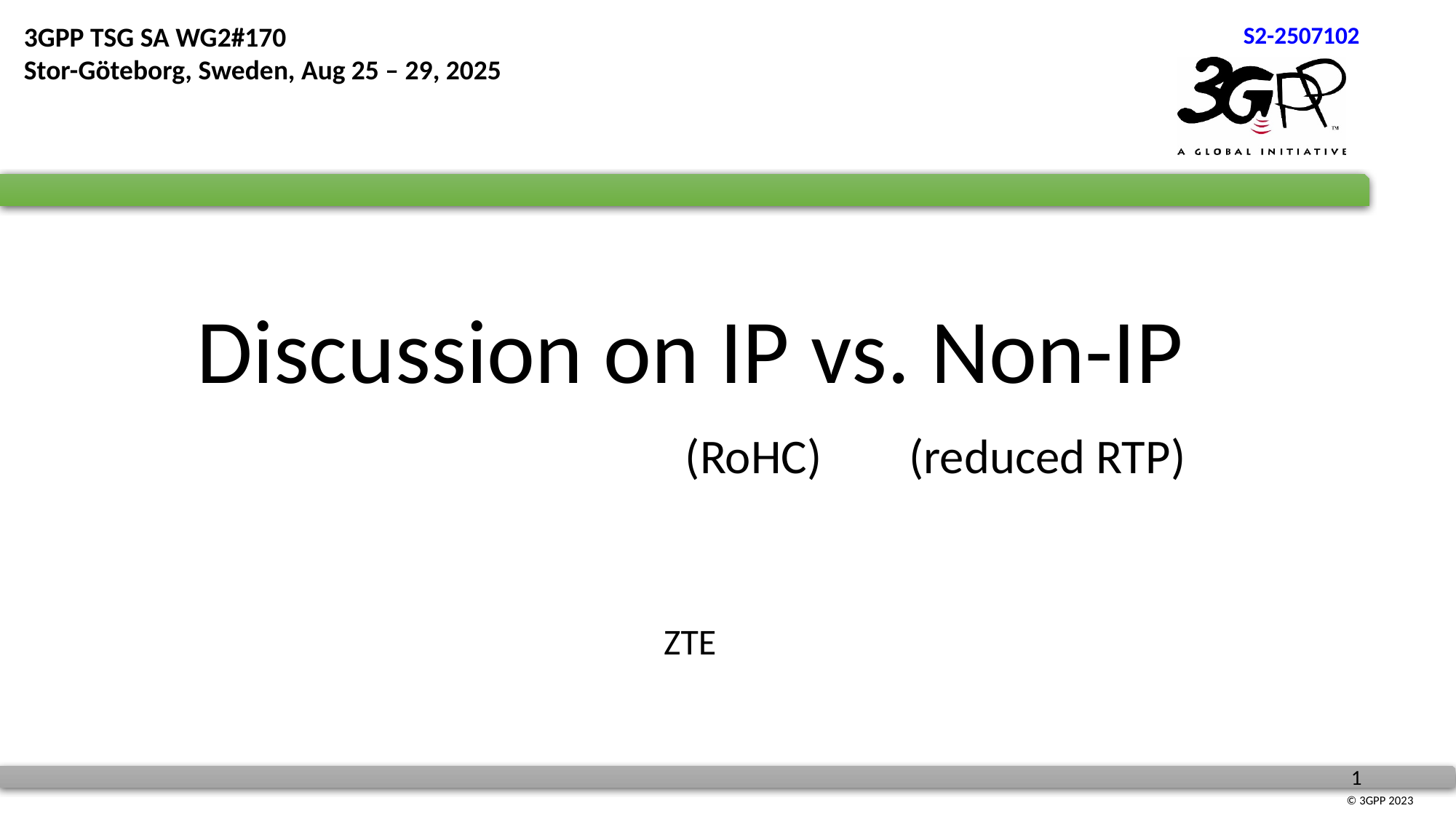

3GPP TSG SA WG2#170
Stor-Göteborg, Sweden, Aug 25 – 29, 2025
S2-2507102
                                             (RoHC)        (reduced RTP)
# Discussion on IP vs. Non-IP
ZTE